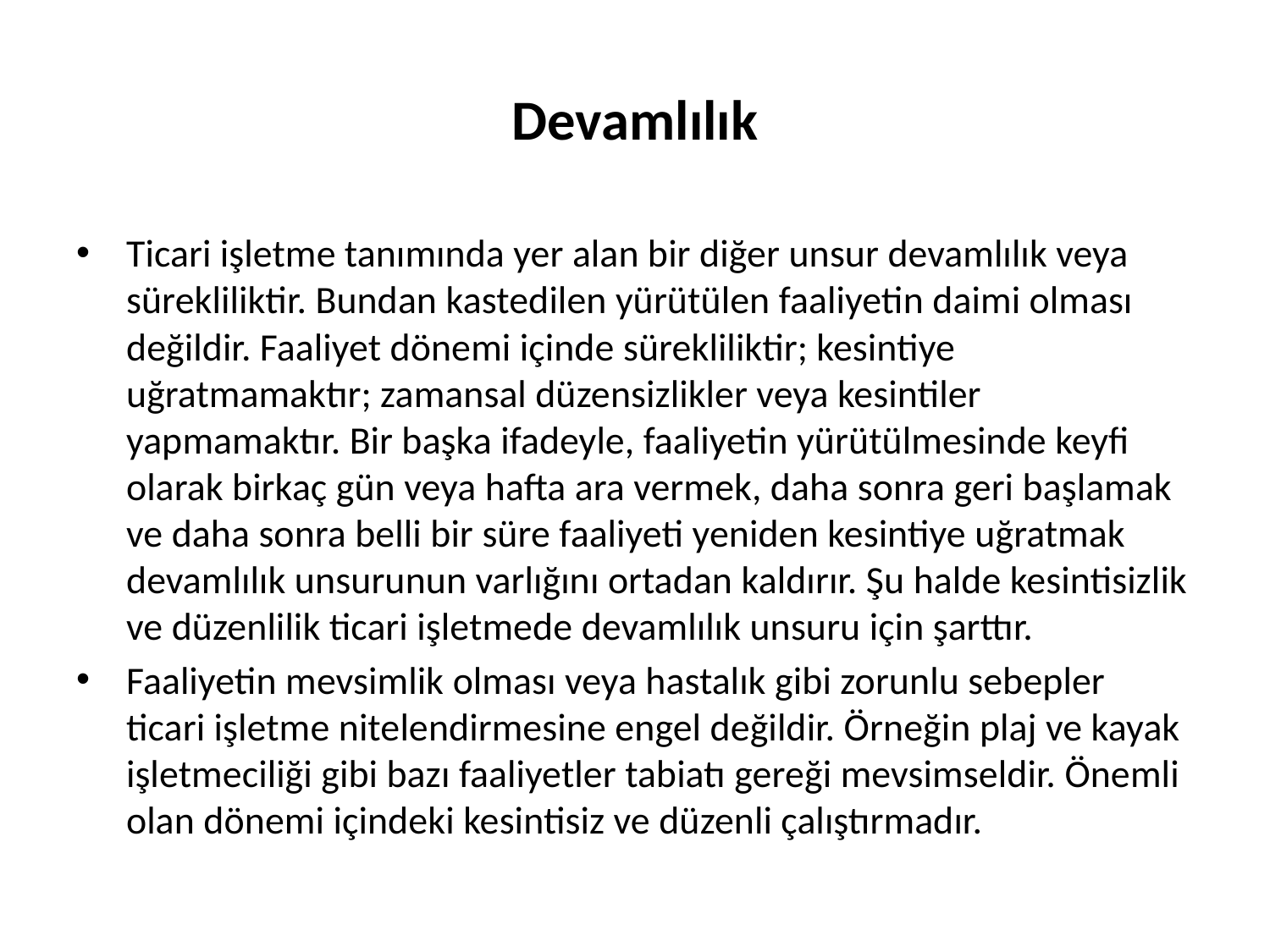

# Devamlılık
Ticari işletme tanımında yer alan bir diğer unsur devamlılık veya sürekliliktir. Bundan kastedilen yürütülen faaliyetin daimi olması değildir. Faaliyet dönemi içinde sürekliliktir; kesintiye uğratmamaktır; zamansal düzensizlikler veya kesintiler yapmamaktır. Bir başka ifadeyle, faaliyetin yürütülmesinde keyfi olarak birkaç gün veya hafta ara vermek, daha sonra geri başlamak ve daha sonra belli bir süre faaliyeti yeniden kesintiye uğratmak devamlılık unsurunun varlığını ortadan kaldırır. Şu halde kesintisizlik ve düzenlilik ticari işletmede devamlılık unsuru için şarttır.
Faaliyetin mevsimlik olması veya hastalık gibi zorunlu sebepler ticari işletme nitelendirmesine engel değildir. Örneğin plaj ve kayak işletmeciliği gibi bazı faaliyetler tabiatı gereği mevsimseldir. Önemli olan dönemi içindeki kesintisiz ve düzenli çalıştırmadır.